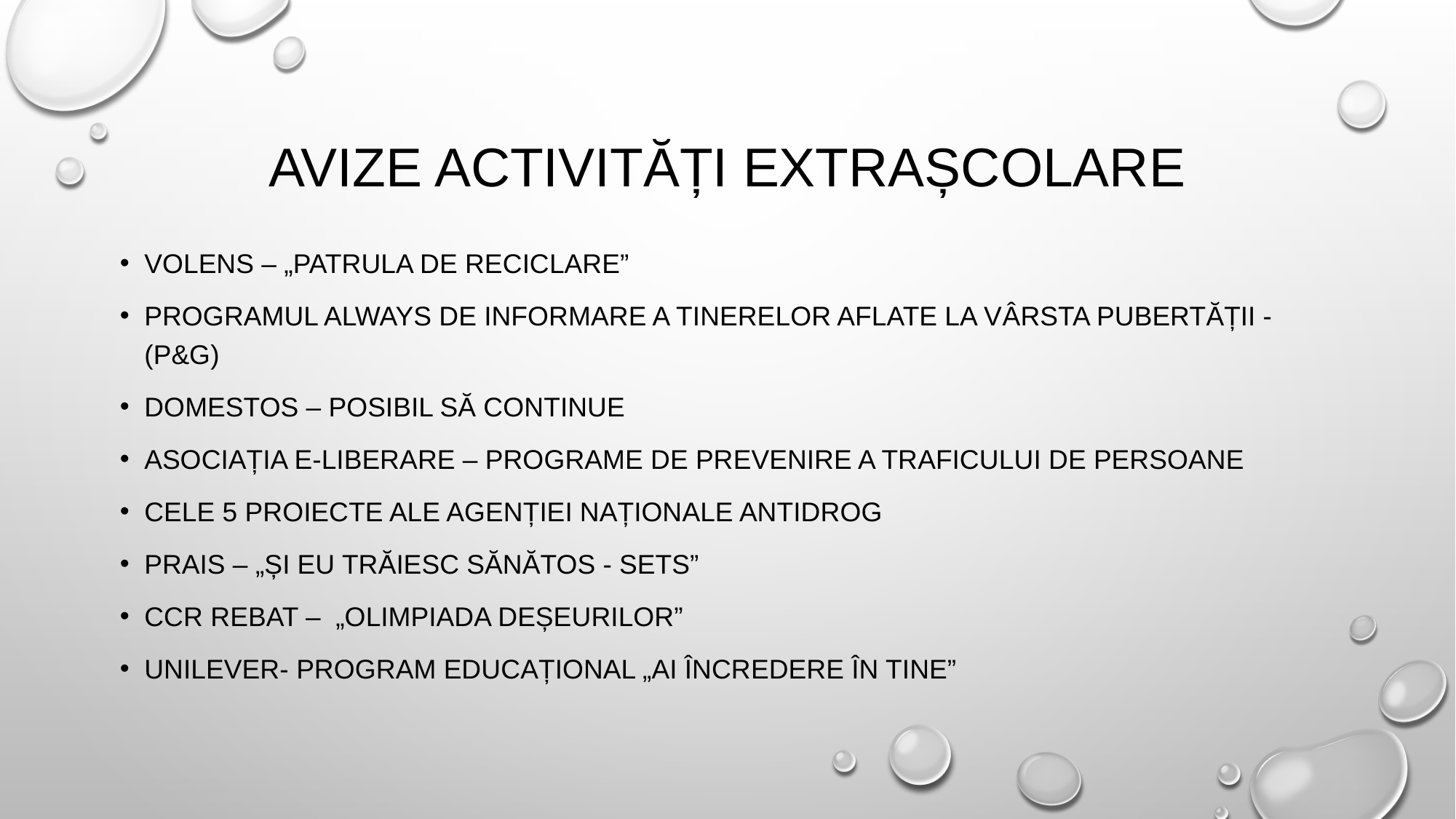

# AVIZE activități extrașcolare
VOLENS – „Patrula de reciclare”
programul Always de informare a tinerelor aflate la vârsta pubertății - (P&G)
Domestos – posibil să continue
Asociația e-liberare – programe de prevenire a traficului de persoane
Cele 5 proiecte ale agenției naționale antidrog
Prais – „și eu trăiesc sănătos - SETS”
CCR Rebat –  „olimpiada deșeurilor”
Unilever- program educațional „Ai încredere în tine”